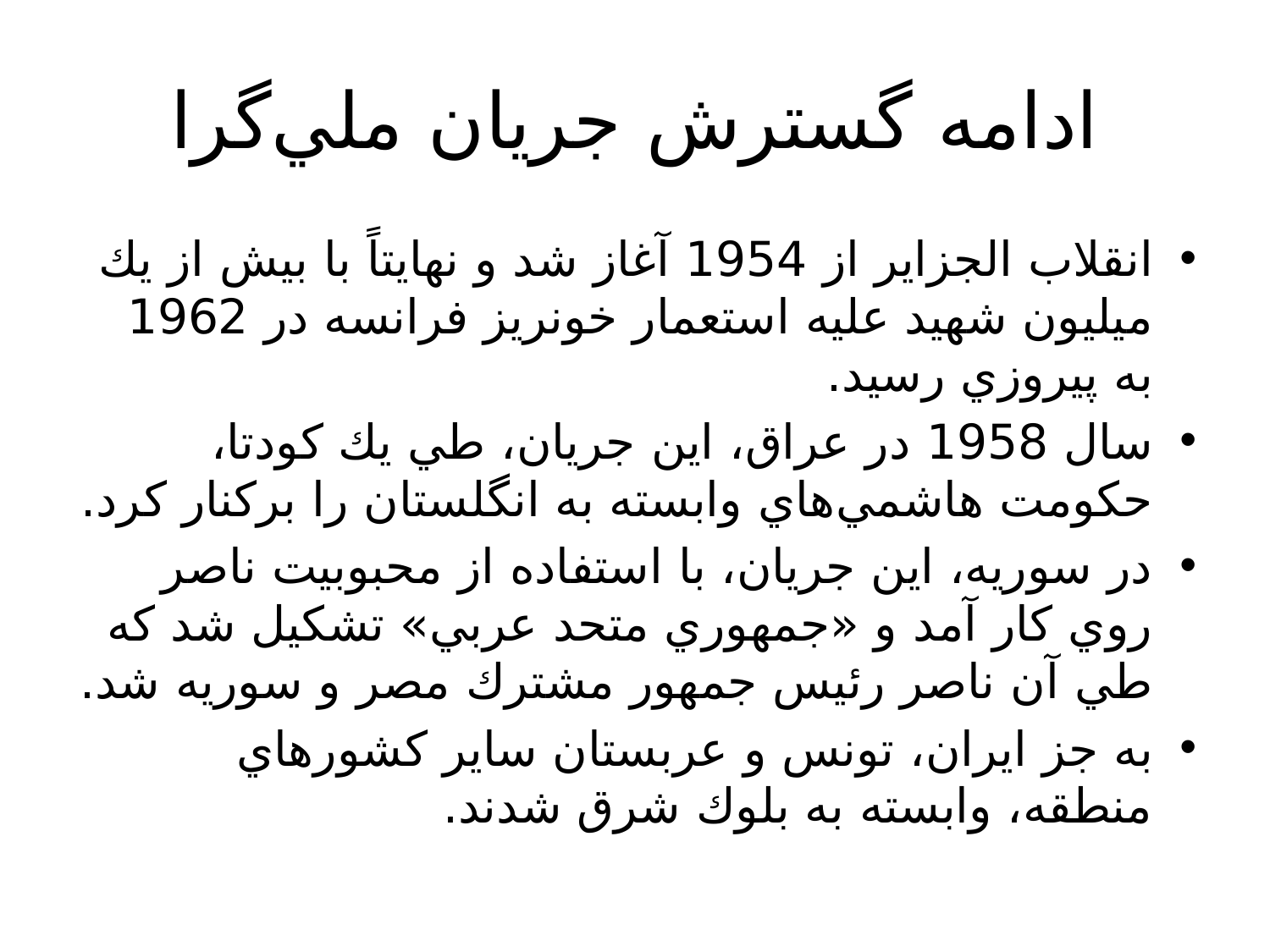

# ادامه گسترش جريان ملي‌گرا
انقلاب الجزاير از 1954 آغاز شد و نهايتاً با بيش از يك ميليون شهيد عليه استعمار خونريز فرانسه در 1962 به پيروزي رسيد.
سال 1958 در عراق، اين جريان، طي يك كودتا، حكومت هاشمي‌هاي وابسته به انگلستان را بركنار كرد.
در سوريه، اين جريان، با استفاده از محبوبيت ناصر روي كار آمد و «جمهوري متحد عربي» تشكيل شد كه طي آن ناصر رئيس جمهور مشترك مصر و سوريه شد.
به جز ايران، ‌تونس و عربستان ساير كشورهاي منطقه، وابسته به بلوك شرق شدند.